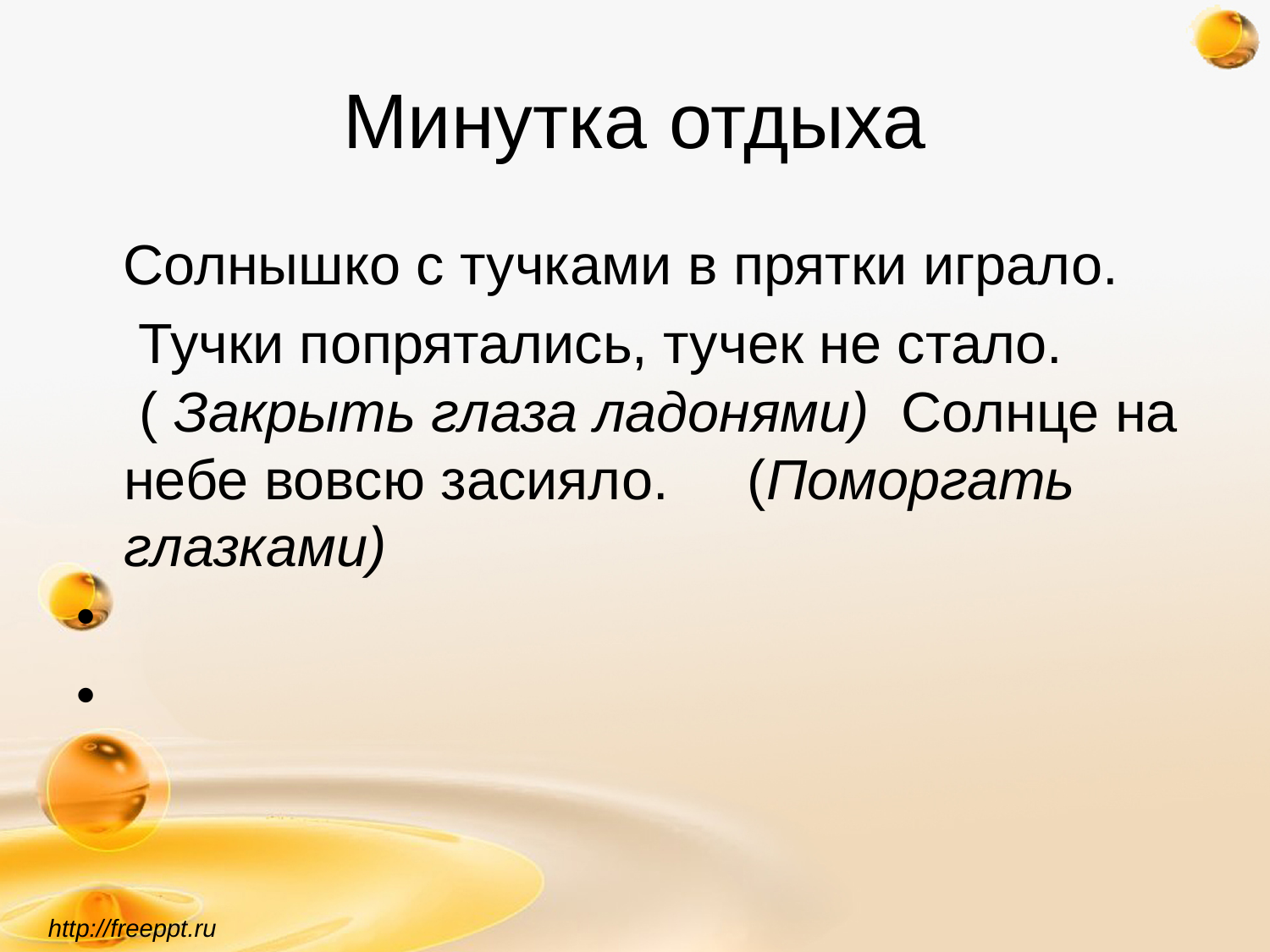

# Минутка отдыха
   Солнышко с тучками в прятки играло.
    Тучки попрятались, тучек не стало.    ( Закрыть глаза ладонями)  Солнце на небе вовсю засияло.     (Поморгать глазками)

http://freeppt.ru